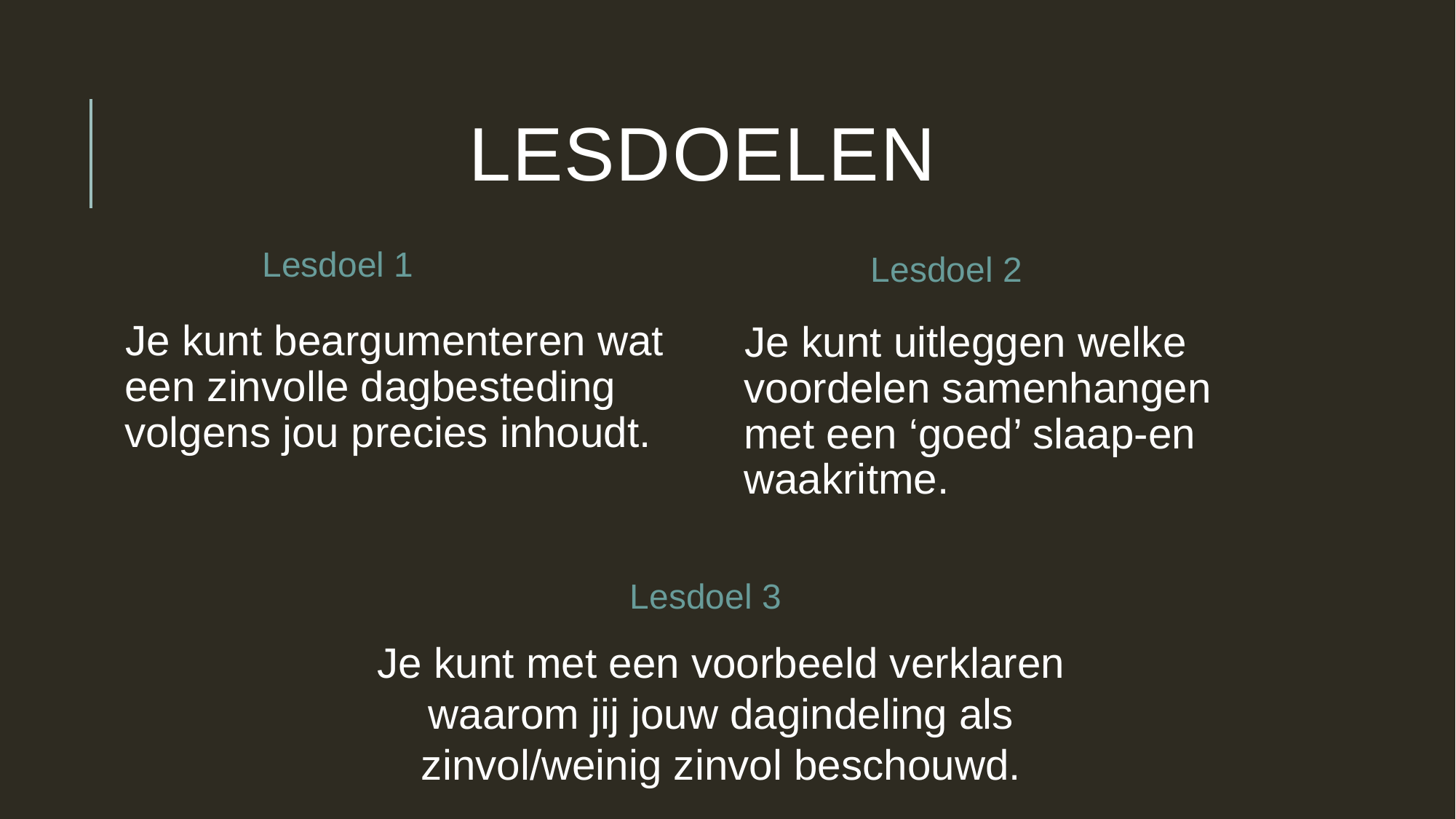

# Lesdoelen
Lesdoel 1
Lesdoel 2
Je kunt beargumenteren wat een zinvolle dagbesteding volgens jou precies inhoudt.

Je kunt uitleggen welke voordelen samenhangen met een ‘goed’ slaap-en waakritme.
Lesdoel 3
Je kunt met een voorbeeld verklaren waarom jij jouw dagindeling als zinvol/weinig zinvol beschouwd.